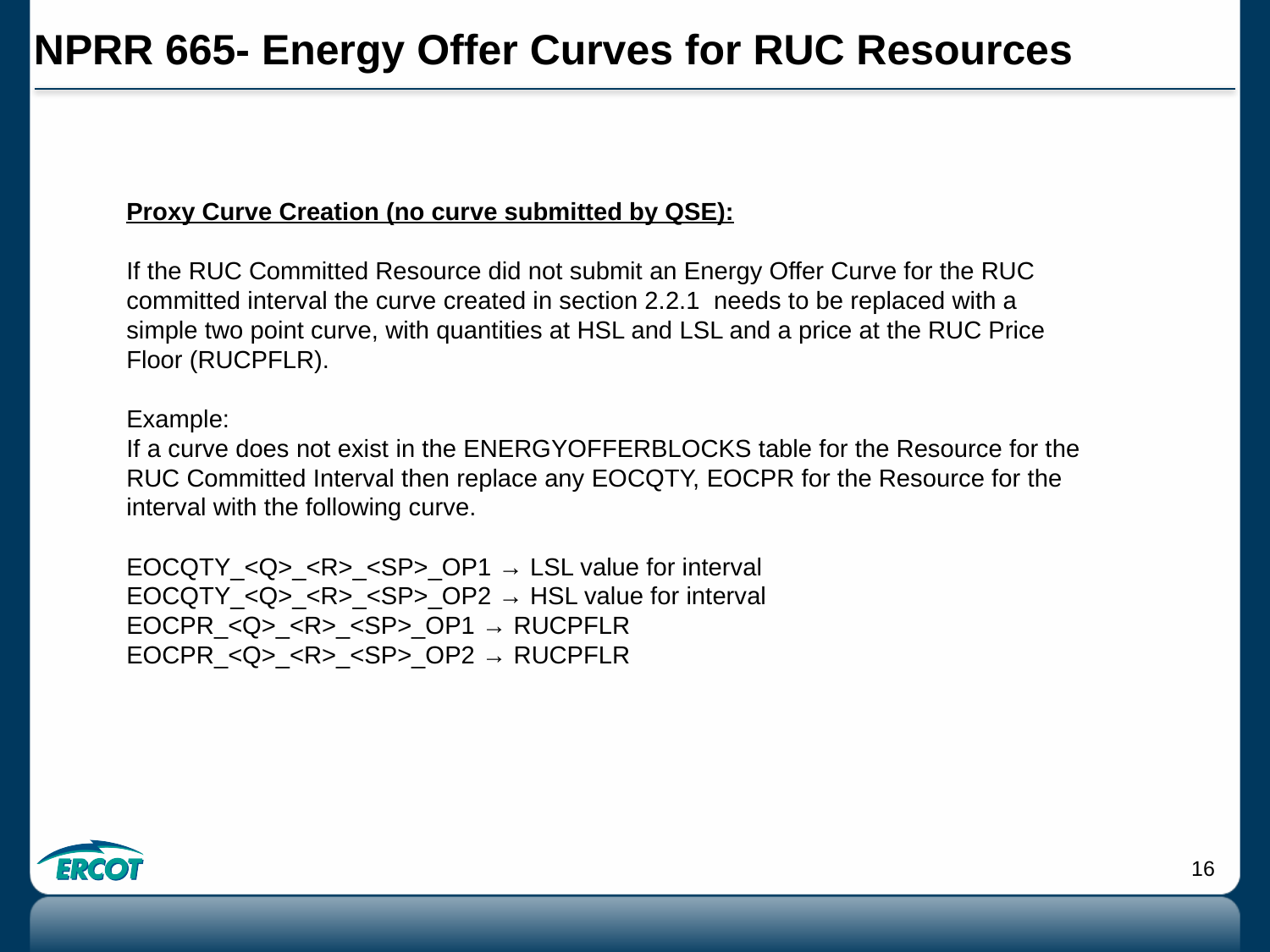

# NPRR 665- Energy Offer Curves for RUC Resources

Proxy Curve Creation (no curve submitted by QSE):

If the RUC Committed Resource did not submit an Energy Offer Curve for the RUC committed interval the curve created in section 2.2.1  needs to be replaced with a simple two point curve, with quantities at HSL and LSL and a price at the RUC Price Floor (RUCPFLR).

Example:
If a curve does not exist in the ENERGYOFFERBLOCKS table for the Resource for the RUC Committed Interval then replace any EOCQTY, EOCPR for the Resource for the interval with the following curve.

EOCQTY_<Q>_<R>_<SP>_OP1 → LSL value for interval
EOCQTY_<Q>_<R>_<SP>_OP2 → HSL value for interval
EOCPR_<Q>_<R>_<SP>_OP1 → RUCPFLR
EOCPR_<Q>_<R>_<SP>_OP2 → RUCPFLR